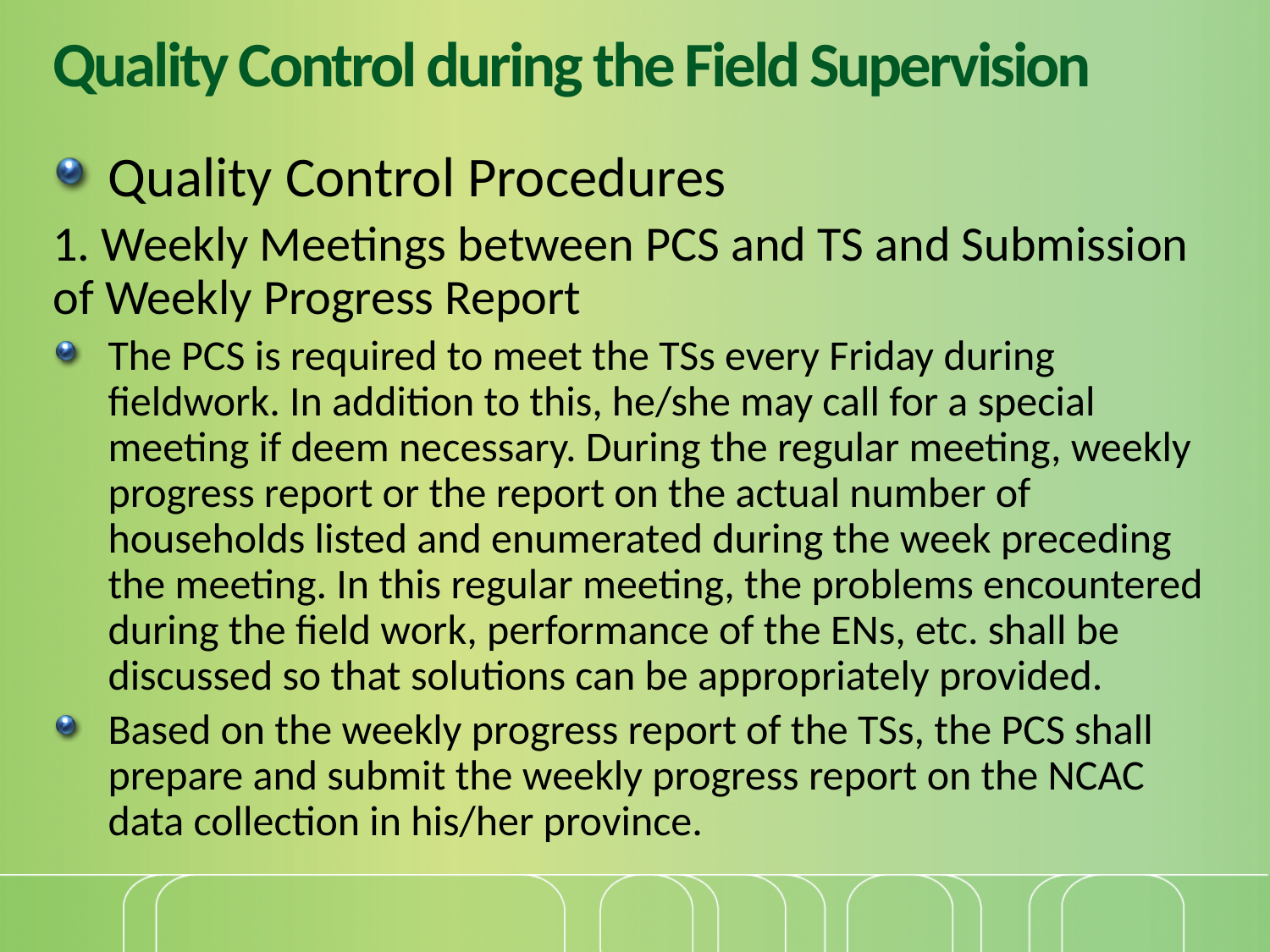

# Quality Control during the Field Supervision
Quality Control Procedures
1. Weekly Meetings between PCS and TS and Submission of Weekly Progress Report
The PCS is required to meet the TSs every Friday during fieldwork. In addition to this, he/she may call for a special meeting if deem necessary. During the regular meeting, weekly progress report or the report on the actual number of households listed and enumerated during the week preceding the meeting. In this regular meeting, the problems encountered during the field work, performance of the ENs, etc. shall be discussed so that solutions can be appropriately provided.
Based on the weekly progress report of the TSs, the PCS shall prepare and submit the weekly progress report on the NCAC data collection in his/her province.